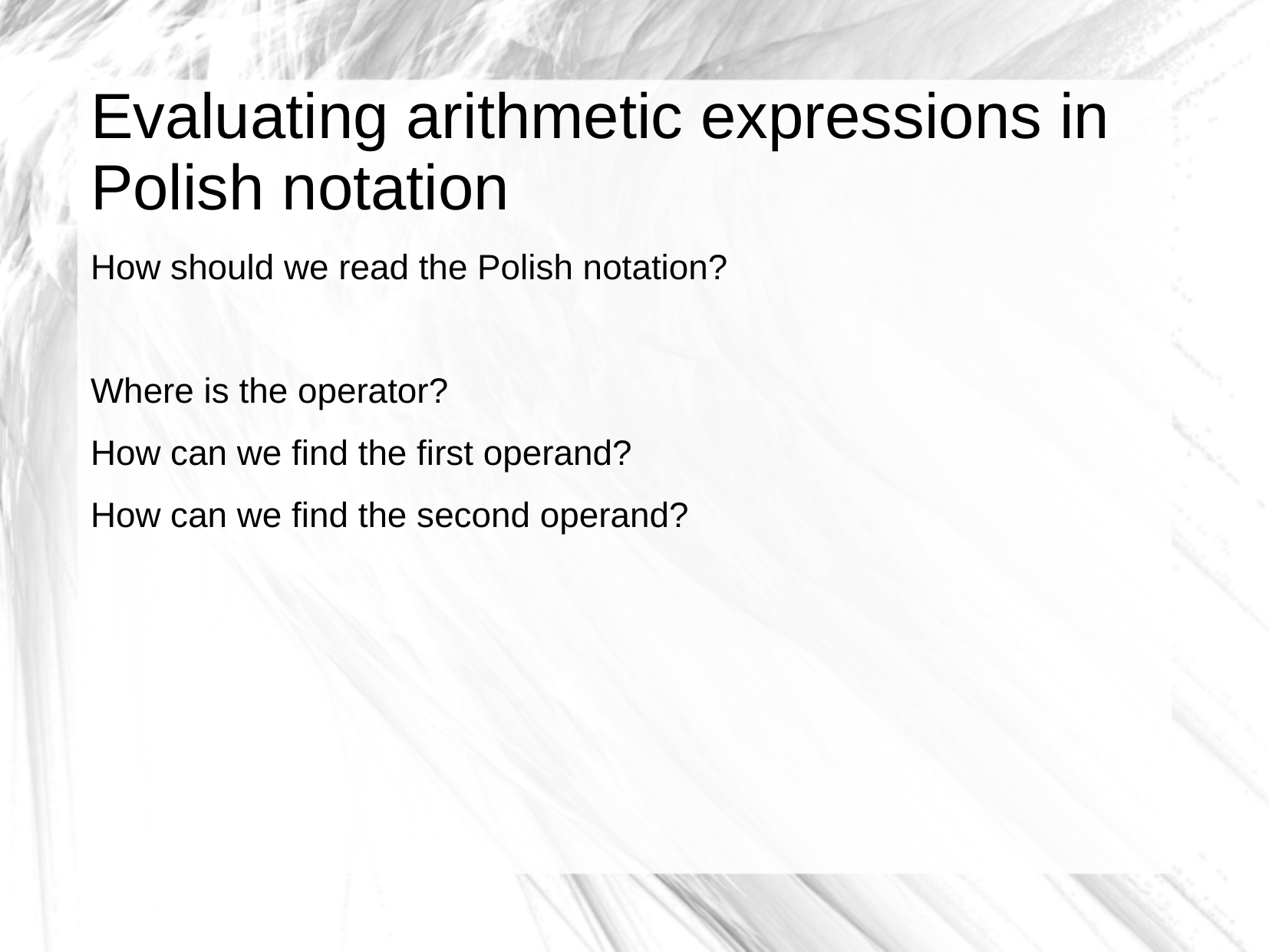

# Evaluating arithmetic expressions in Polish notation
How should we read the Polish notation?

Where is the operator?
How can we find the first operand?
How can we find the second operand?